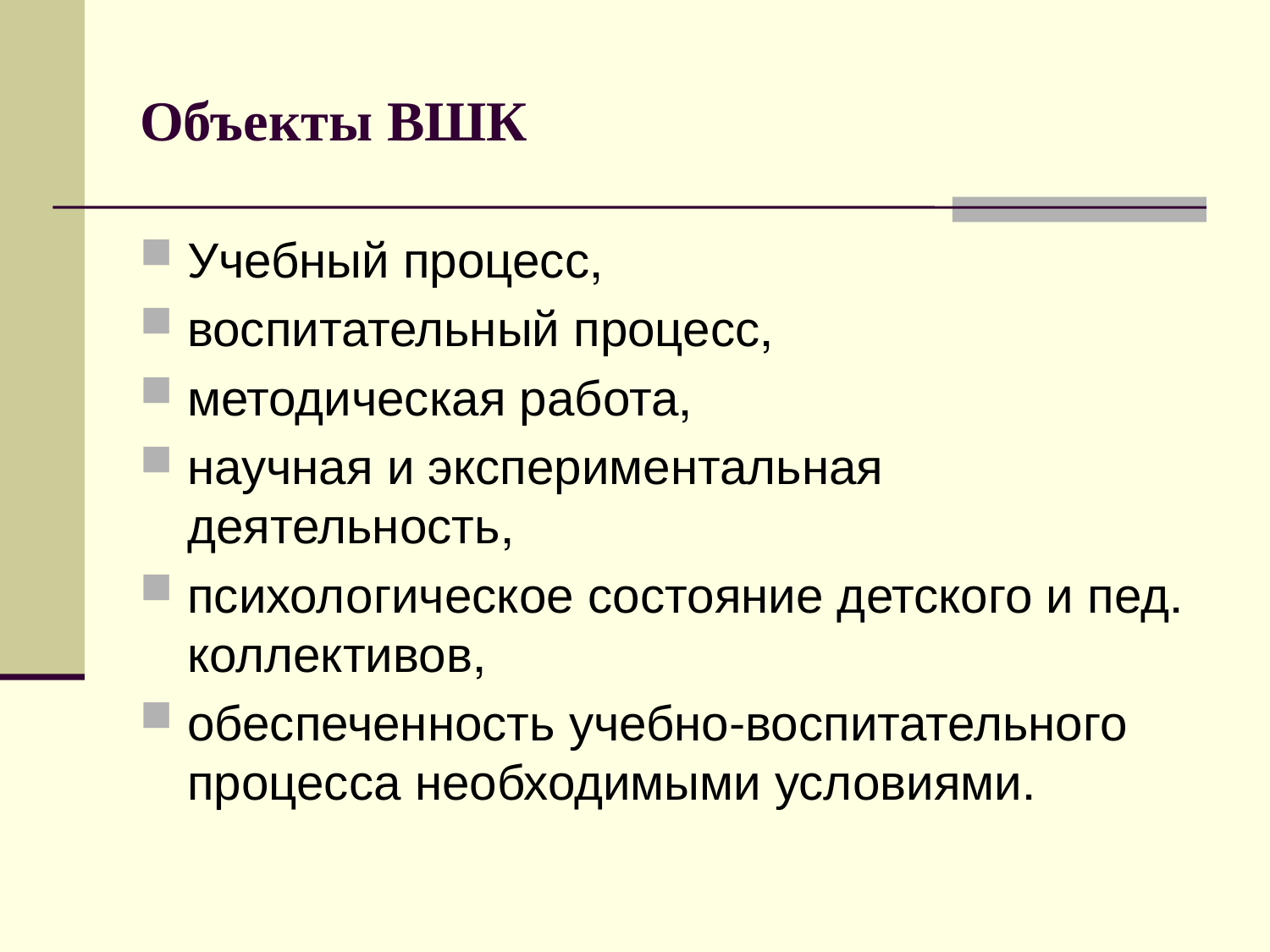

# Объекты ВШК
Учебный процесс,
воспитательный процесс,
методическая работа,
научная и экспериментальная деятельность,
психологическое состояние детского и пед. коллективов,
обеспеченность учебно-воспитательного процесса необходимыми условиями.